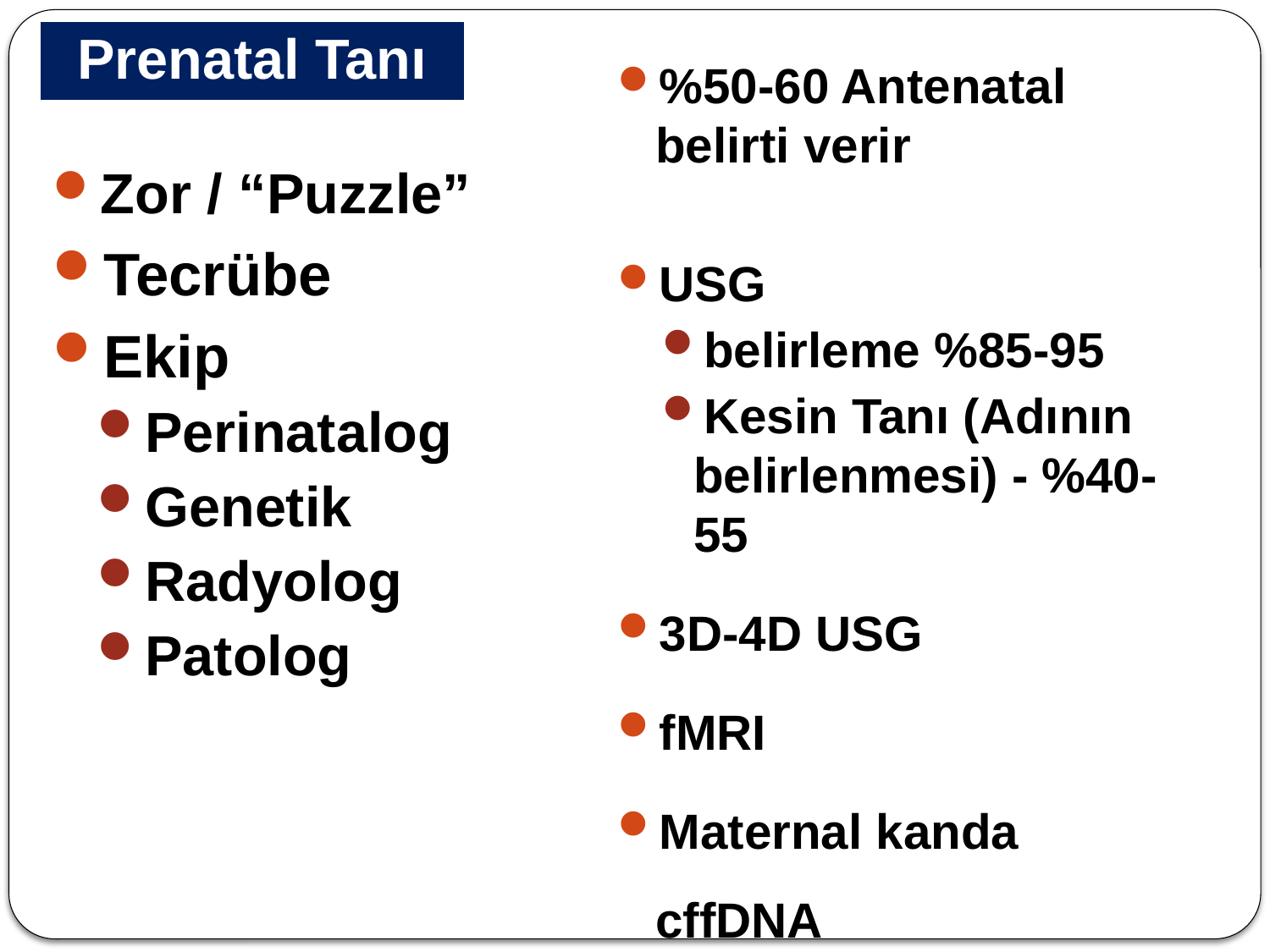

Prenatal Tanı
%50-60 Antenatal belirti verir

USG
belirleme %85-95
Kesin Tanı (Adının belirlenmesi) - %40-55
3D-4D USG
fMRI
Maternal kanda cffDNA
Zor / “Puzzle”
Tecrübe
Ekip
Perinatalog
Genetik
Radyolog
Patolog